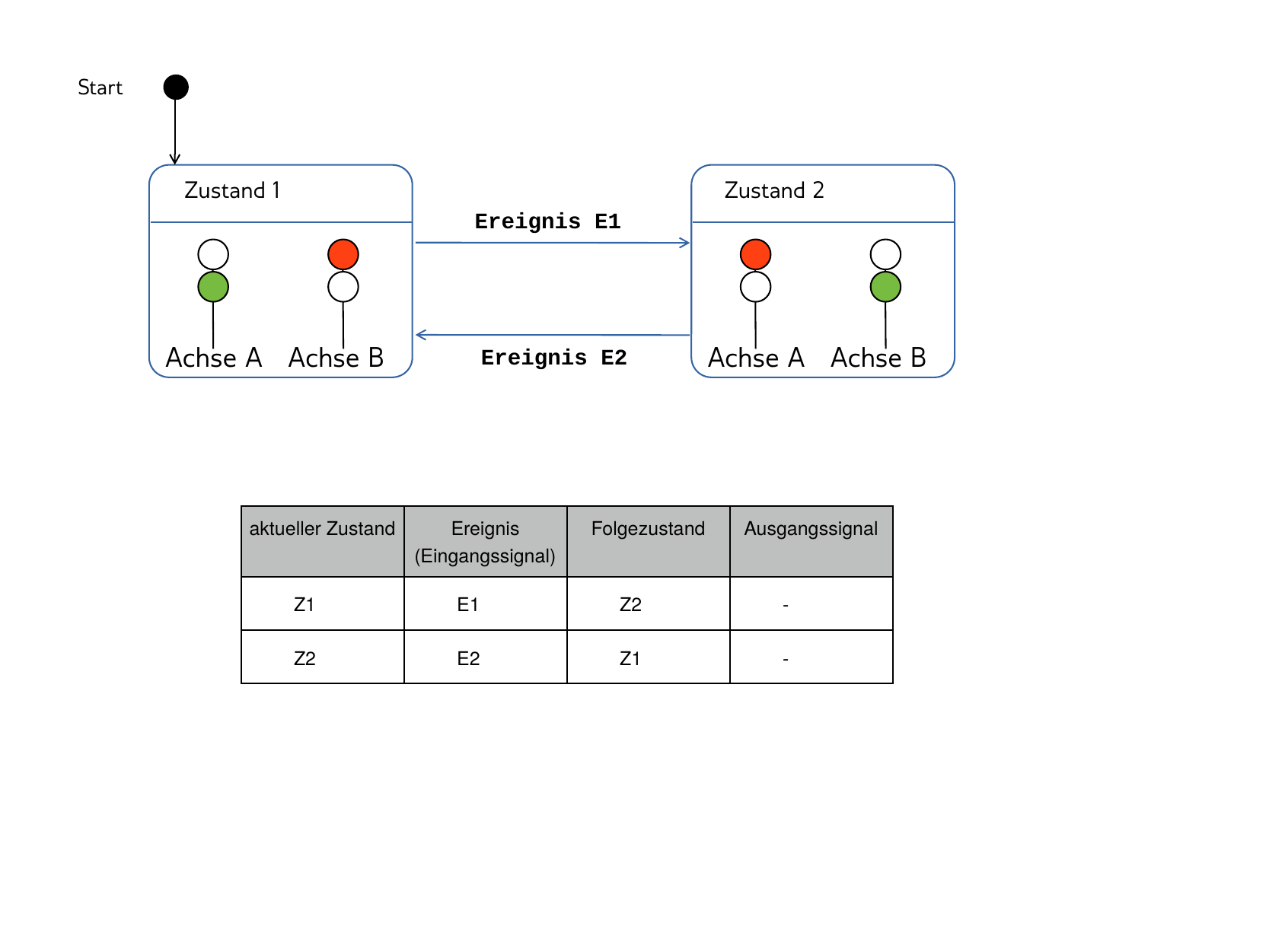

Start

Zustand 1
Zustand 2
Ereignis E1

Ereignis E2
Achse A
Achse B
Achse A
Achse B

| aktueller Zustand | Ereignis (Eingangssignal) | Folgezustand | Ausgangssignal |
| --- | --- | --- | --- |
| Z1 | E1 | Z2 | - |
| Z2 | E2 | Z1 | - |